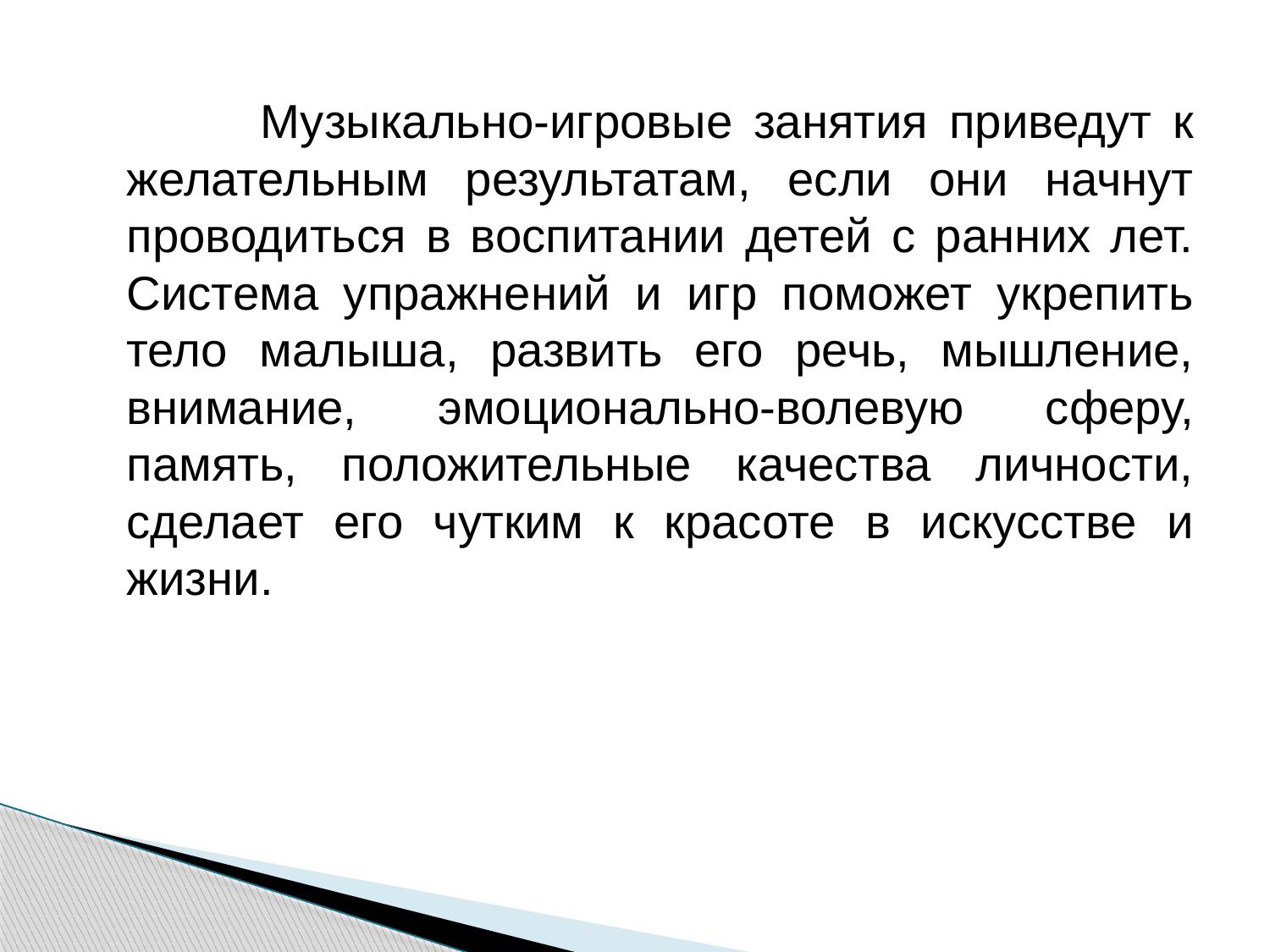

Музыкально-игровые занятия приведут к желательным результатам, если они начнут проводиться в воспитании детей с ранних лет. Система упражнений и игр поможет укрепить тело малыша, развить его речь, мышление, внимание, эмоционально-волевую сферу, память, положительные качества личности, сделает его чутким к красоте в искусстве и жизни.